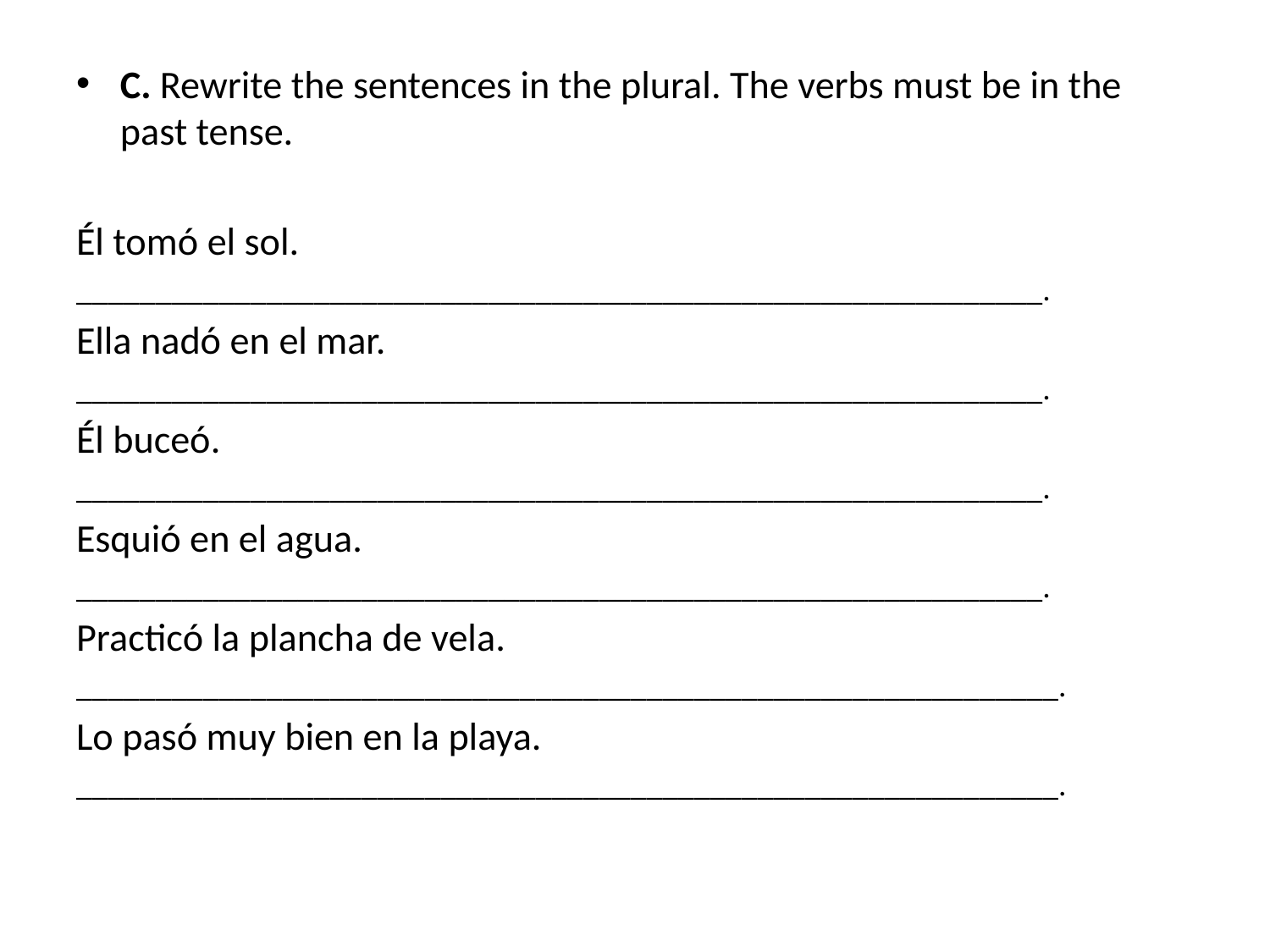

C. Rewrite the sentences in the plural. The verbs must be in the past tense.

Él tomó el sol.
_____________________________________________________________.
Ella nadó en el mar.
_____________________________________________________________.
Él buceó.
_____________________________________________________________.
Esquió en el agua.
_____________________________________________________________.
Practicó la plancha de vela.
______________________________________________________________.
Lo pasó muy bien en la playa.
______________________________________________________________.